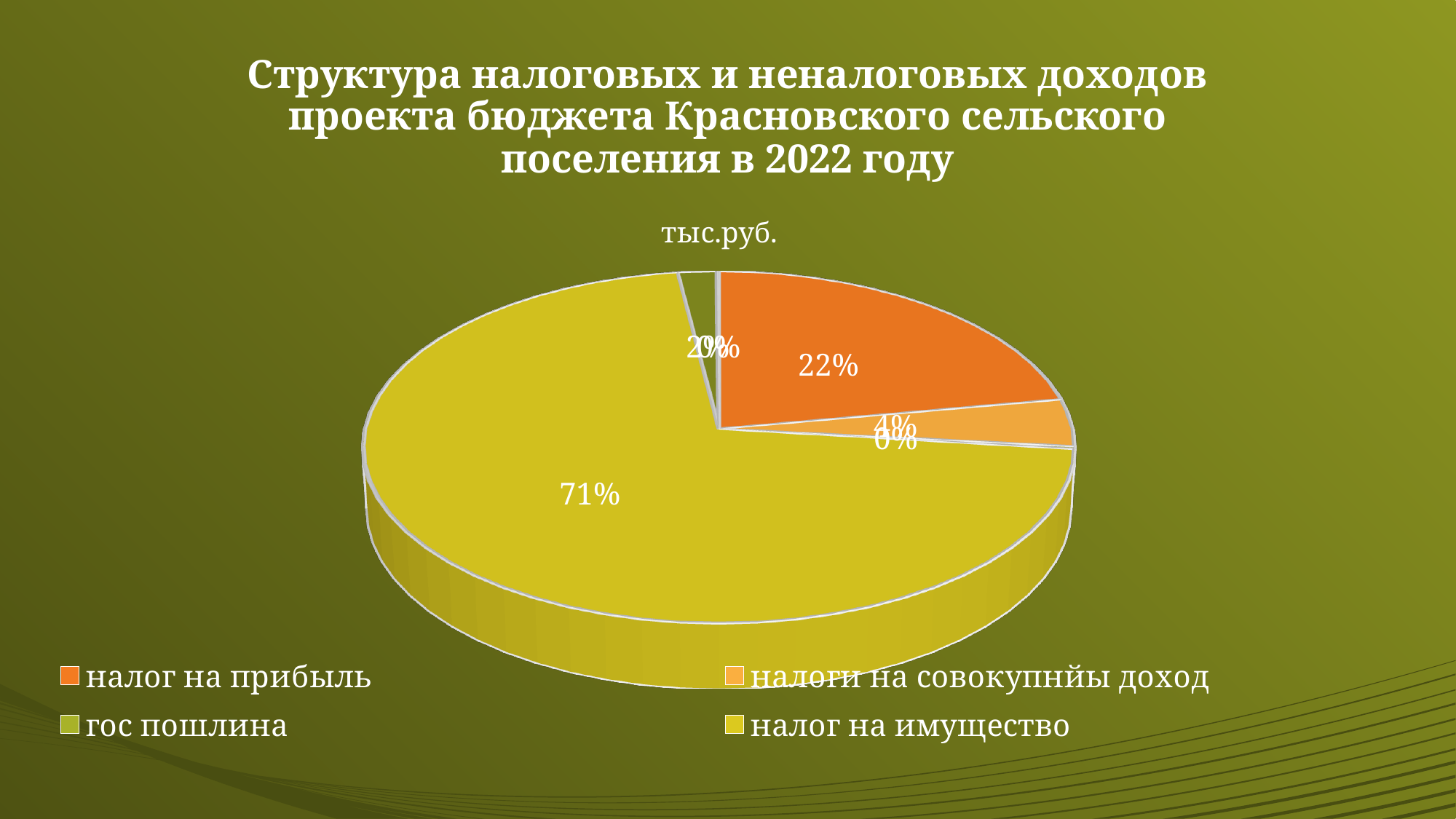

# Структура налоговых и неналоговых доходов проекта бюджета Красновского сельского поселения в 2022 году

[unsupported chart]